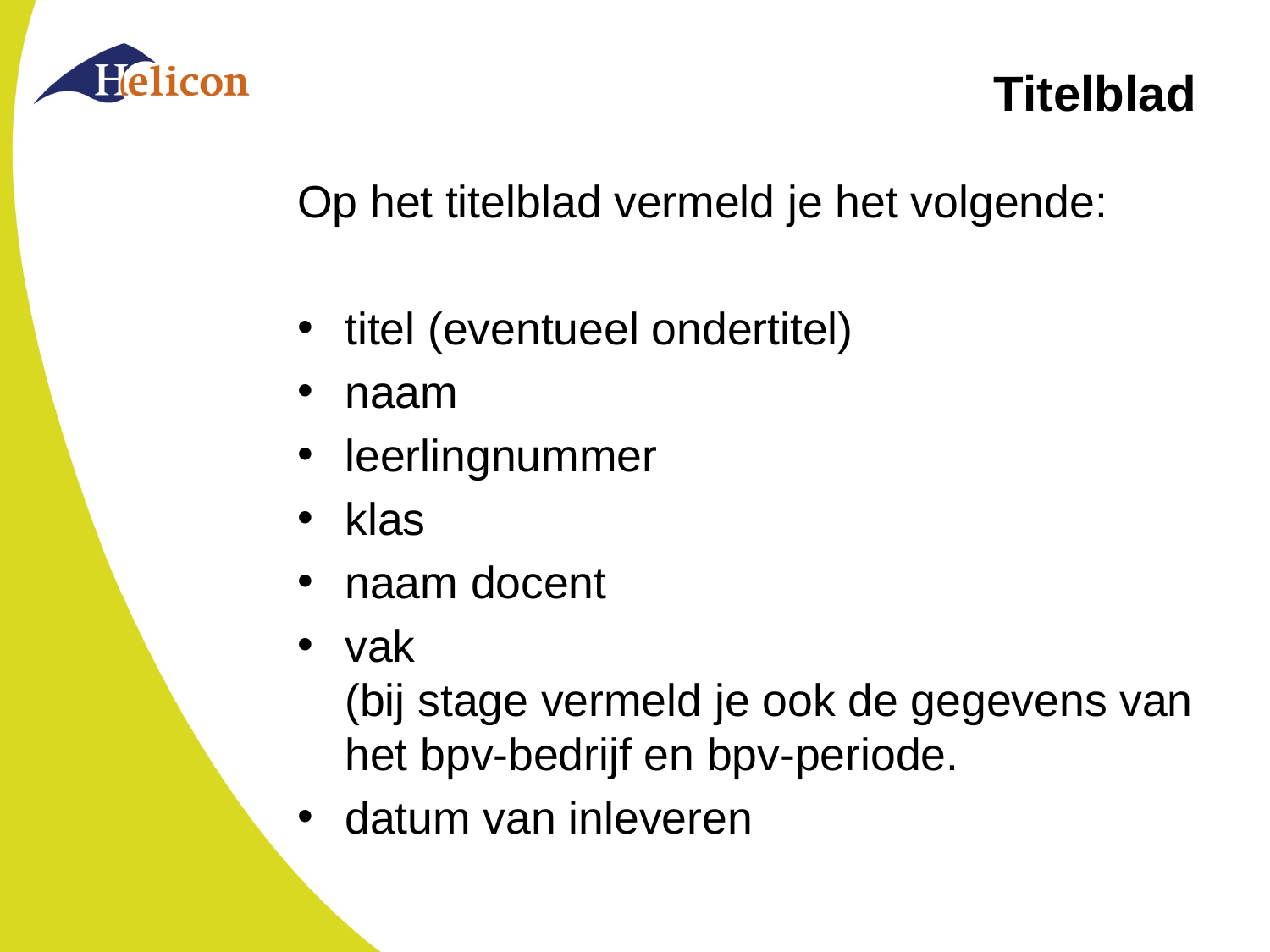

# Titelblad
Op het titelblad vermeld je het volgende:

titel (eventueel ondertitel)
naam
leerlingnummer
klas
naam docent
vak
(bij stage vermeld je ook de gegevens van het bpv-bedrijf en bpv-periode.
datum van inleveren